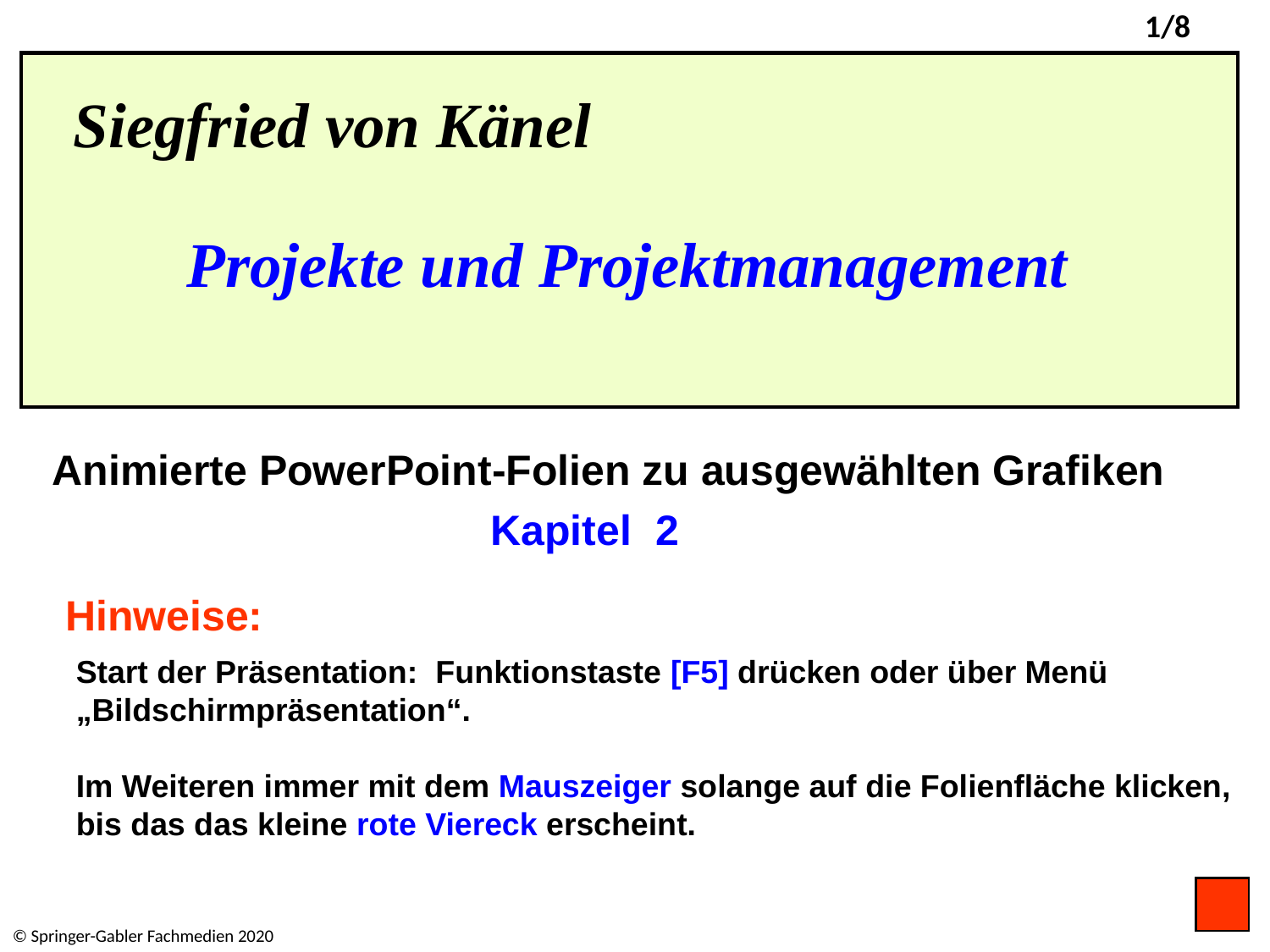

Siegfried von Känel
Projekte und Projektmanagement
Animierte PowerPoint-Folien zu ausgewählten Grafiken
Kapitel  2
Hinweise:
Start der Präsentation:  Funktionstaste [F5] drücken oder über Menü „Bildschirmpräsentation“.

Im Weiteren immer mit dem Mauszeiger solange auf die Folienfläche klicken,
bis das das kleine rote Viereck erscheint.